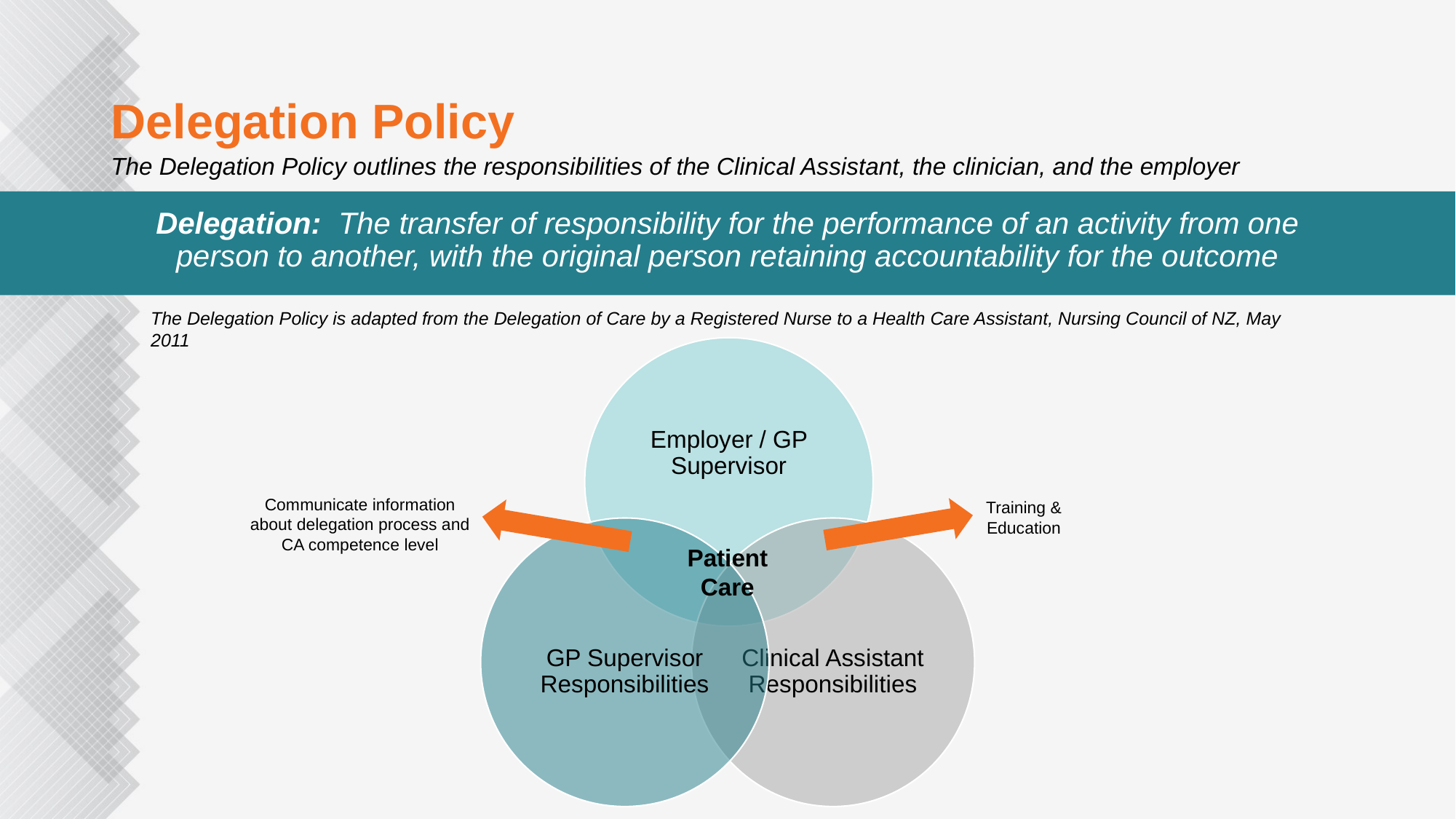

# Delegation Policy
The Delegation Policy outlines the responsibilities of the Clinical Assistant, the clinician, and the employer

Delegation:  The transfer of responsibility for the performance of an activity from one person to another, with the original person retaining accountability for the outcome
The Delegation Policy is adapted from the Delegation of Care by a Registered Nurse to a Health Care Assistant, Nursing Council of NZ, May 2011
Employer / GP Supervisor
Clinical Assistant Responsibilities
GP Supervisor Responsibilities
Communicate information about delegation process and CA competence level
Training & Education

Patient Care